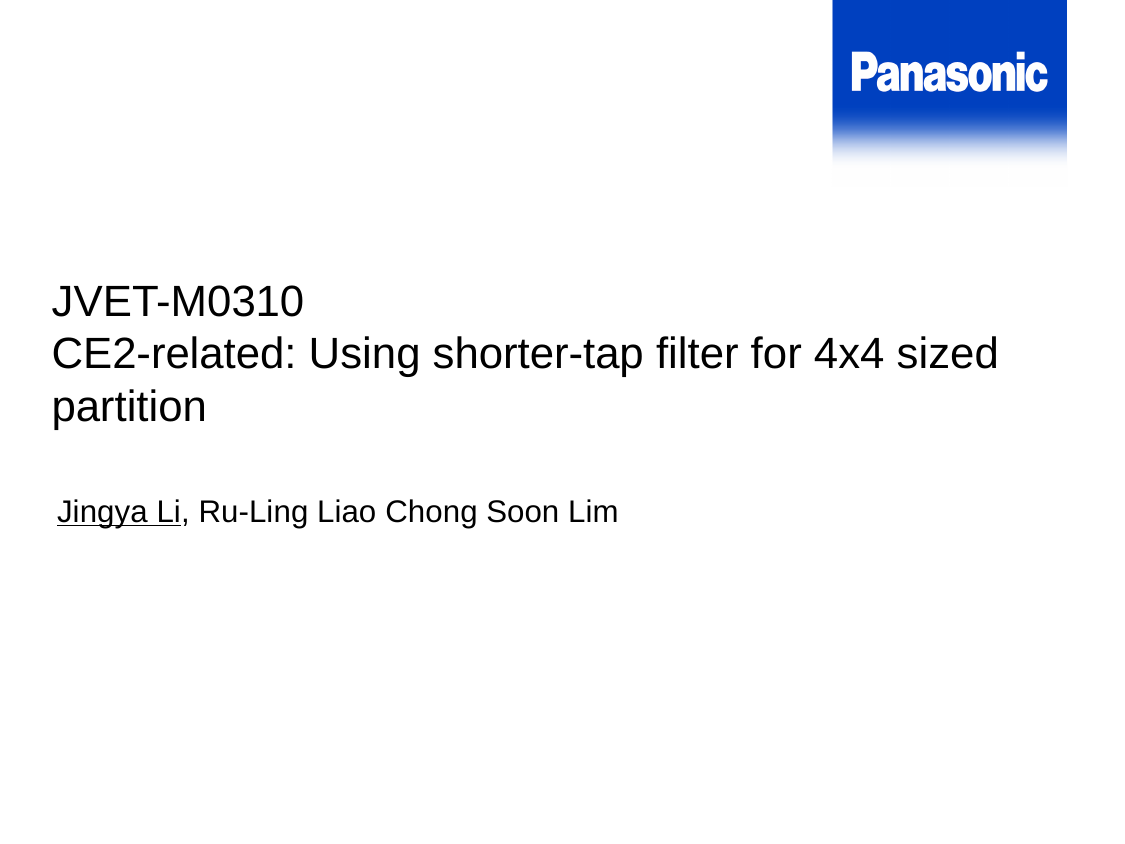

JVET-M0310
CE2-related: Using shorter-tap filter for 4x4 sized partition
Jingya Li, Ru-Ling Liao Chong Soon Lim